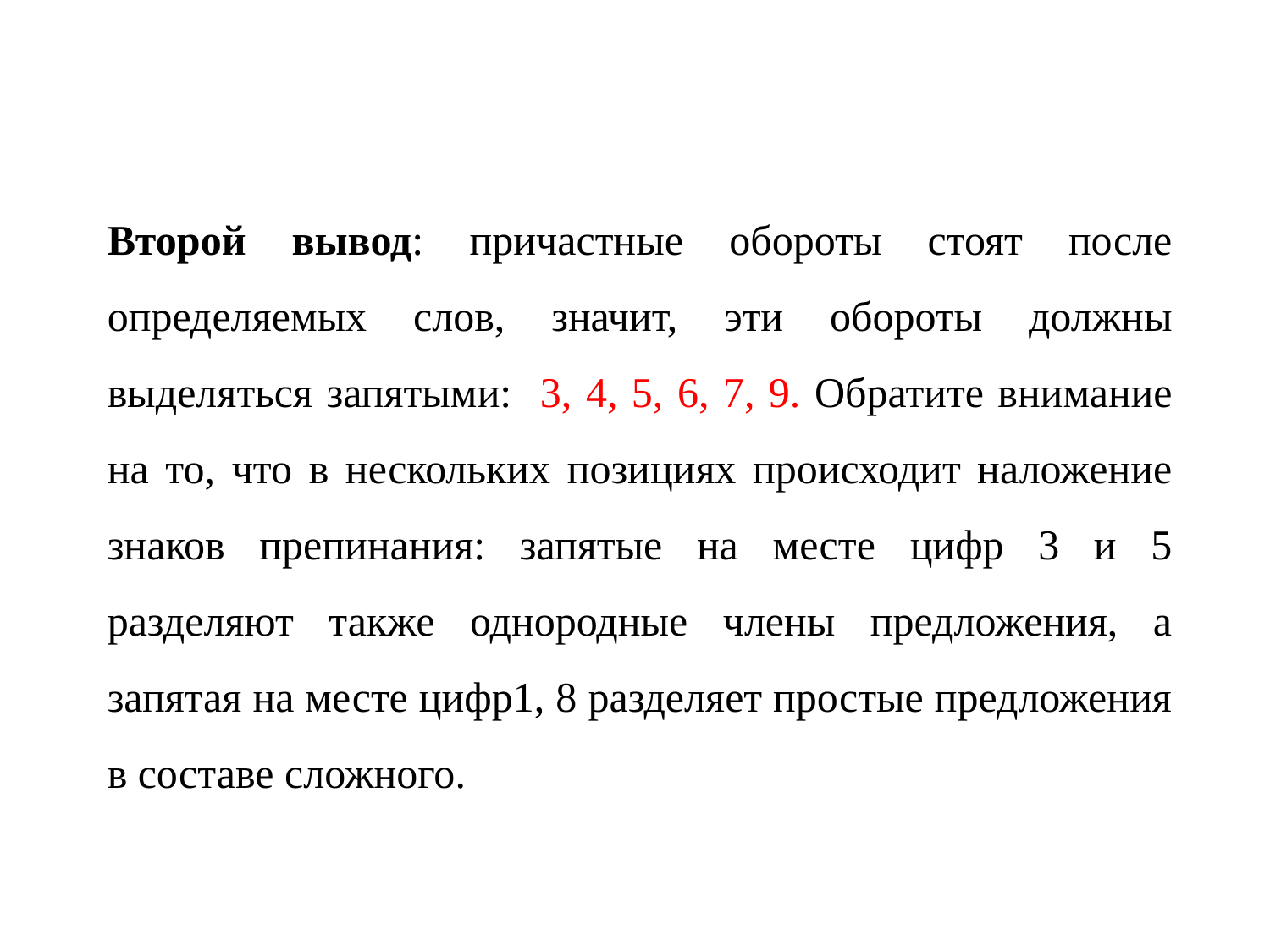

Второй вывод: причастные обороты стоят после определяемых слов, значит, эти обороты должны выделяться запятыми:  3, 4, 5, 6, 7, 9. Обратите внимание на то, что в нескольких позициях происходит наложение знаков препинания: запятые на месте цифр 3 и 5 разделяют также однородные члены предложения, а запятая на месте цифр1, 8 разделяет простые предложения в составе сложного.